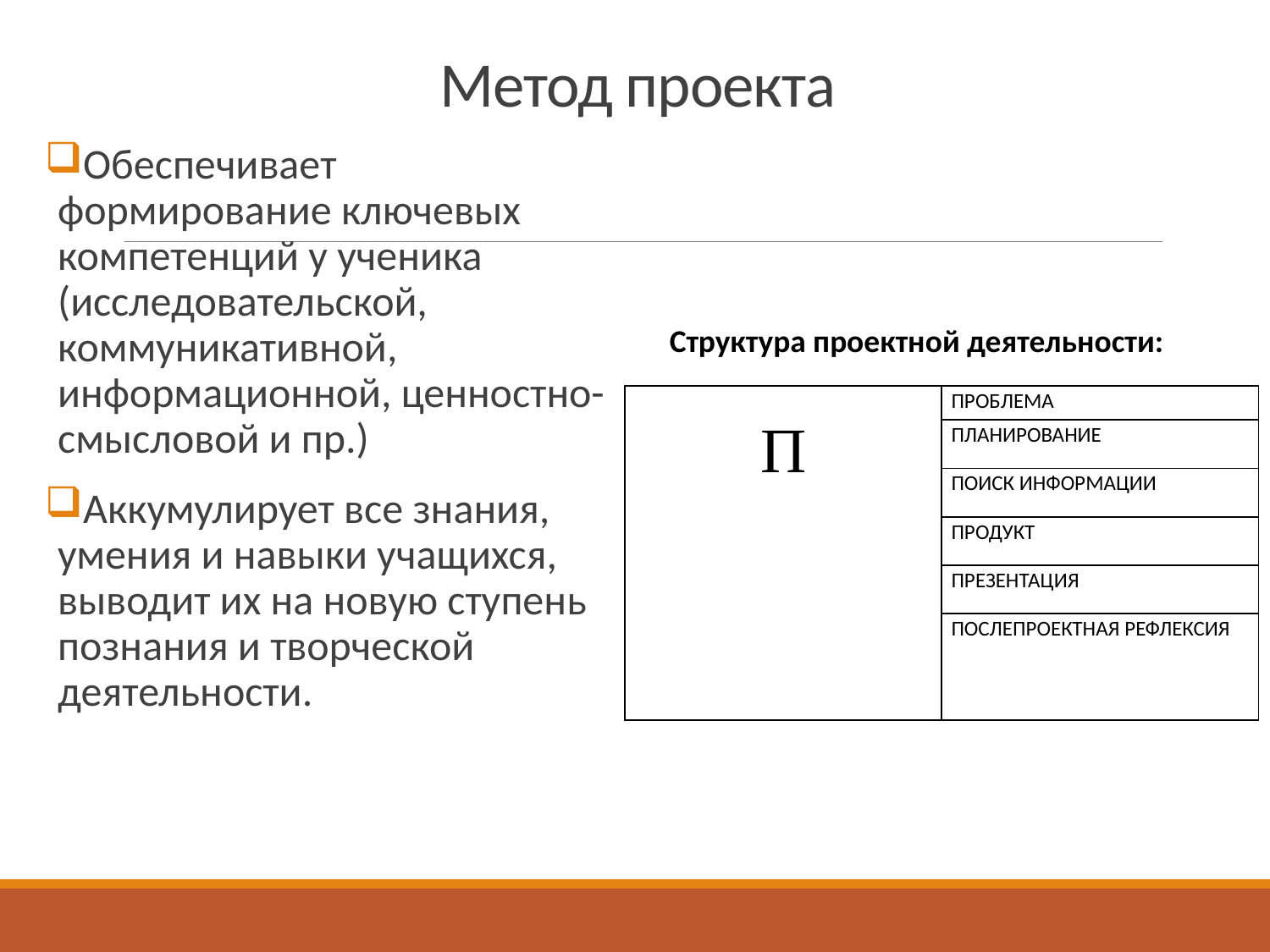

# Метод проекта
Обеспечивает формирование ключевых компетенций у ученика (исследовательской, коммуникативной, информационной, ценностно-смысловой и пр.)
Аккумулирует все знания, умения и навыки учащихся, выводит их на новую ступень познания и творческой деятельности.

Структура проектной деятельности:
| П | ПРОБЛЕМА |
| --- | --- |
|  | ПЛАНИРОВАНИЕ |
|  | ПОИСК ИНФОРМАЦИИ |
|  | ПРОДУКТ |
|  | ПРЕЗЕНТАЦИЯ |
|  | ПОСЛЕПРОЕКТНАЯ РЕФЛЕКСИЯ |